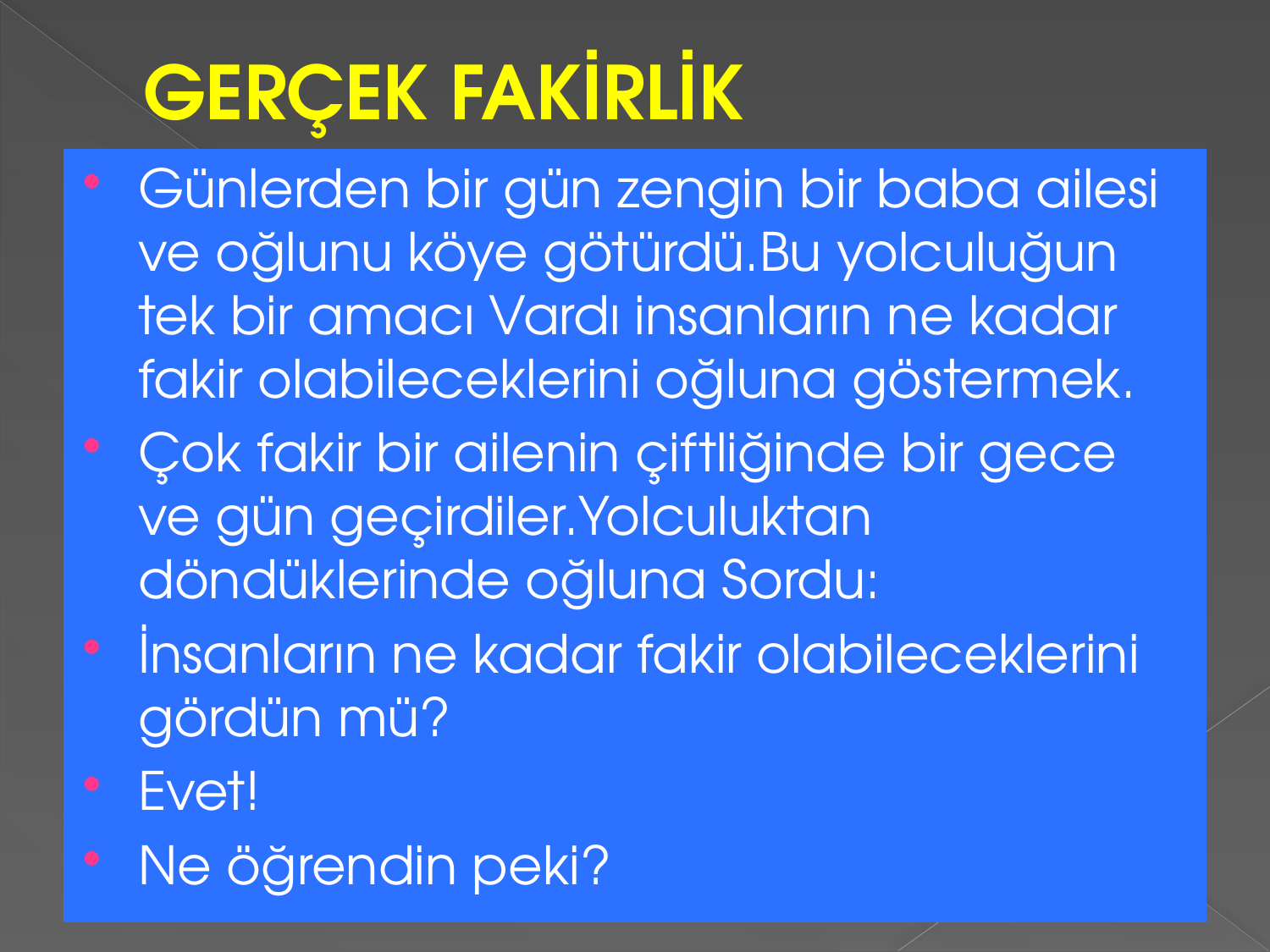

# GERÇEK FAKİRLİK
Günlerden bir gün zengin bir baba ailesi ve oğlunu köye götürdü.Bu yolculuğun tek bir amacı Vardı insanların ne kadar fakir olabileceklerini oğluna göstermek.
Çok fakir bir ailenin çiftliğinde bir gece ve gün geçirdiler.Yolculuktan döndüklerinde oğluna Sordu:
İnsanların ne kadar fakir olabileceklerini gördün mü?
Evet!
Ne öğrendin peki?